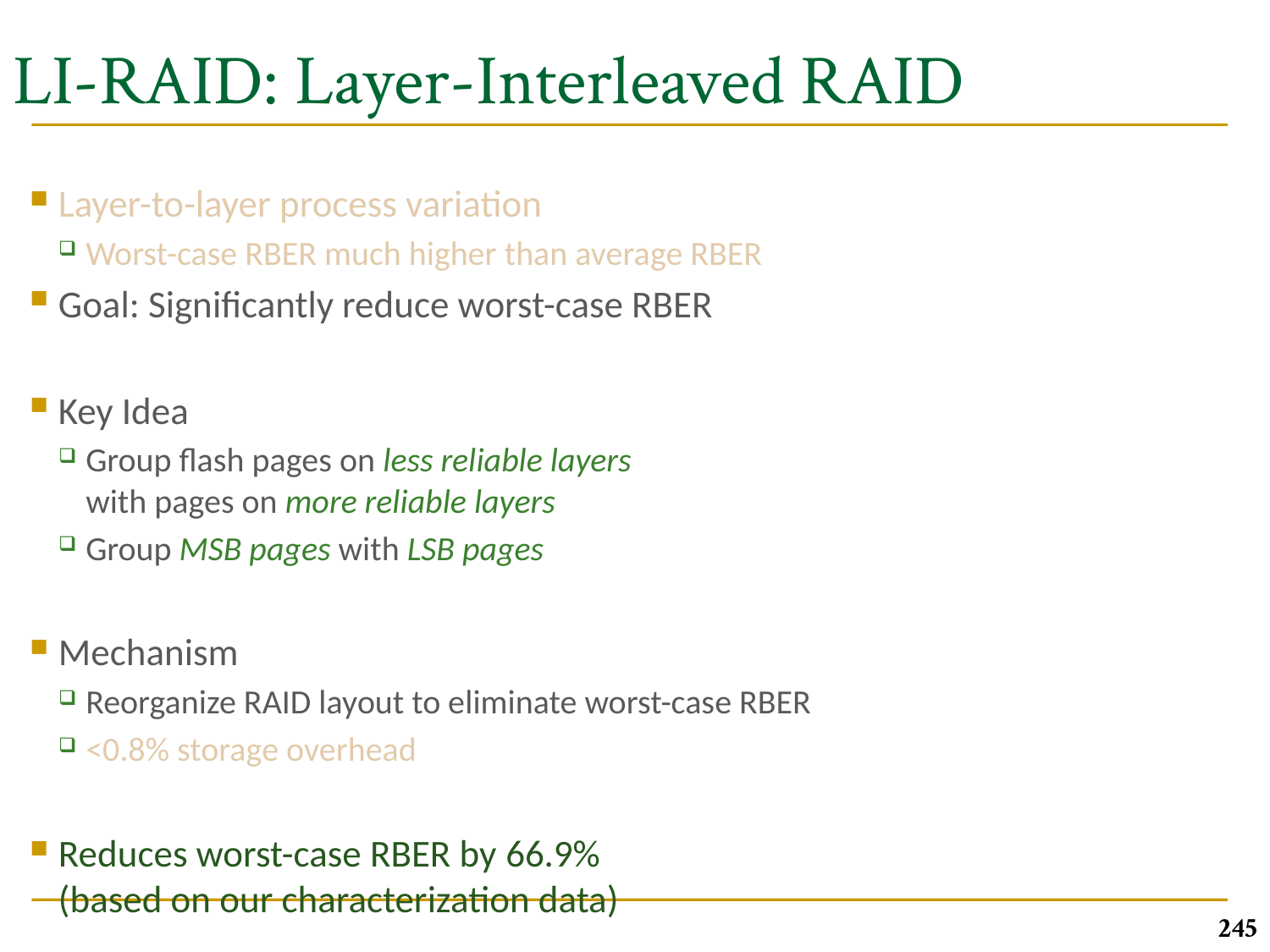

# LI-RAID: Layer-Interleaved RAID
Layer-to-layer process variation
Worst-case RBER much higher than average RBER
Goal: Significantly reduce worst-case RBER

Key Idea
Group flash pages on less reliable layers
with pages on more reliable layers
Group MSB pages with LSB pages

Mechanism
Reorganize RAID layout to eliminate worst-case RBER
<0.8% storage overhead

Reduces worst-case RBER by 66.9%
(based on our characterization data)

245